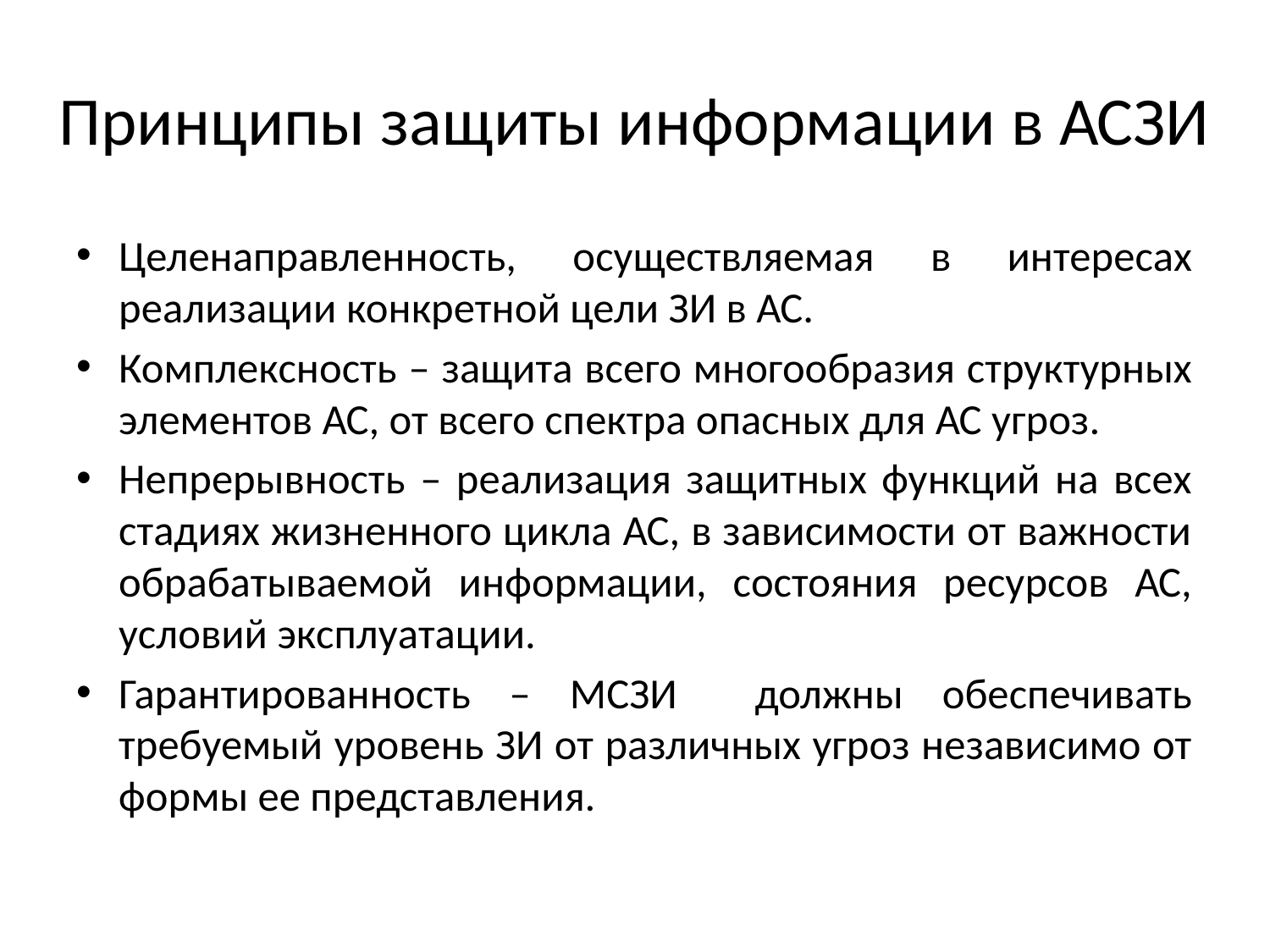

# Принципы защиты информации в АСЗИ
Целенаправленность, осуществляемая в интересах реализации конкретной цели ЗИ в АС.
Комплексность – защита всего многообразия структурных элементов АС, от всего спектра опасных для АС угроз.
Непрерывность – реализация защитных функций на всех стадиях жизненного цикла АС, в зависимости от важности обрабатываемой информации, состояния ресурсов АС, условий эксплуатации.
Гарантированность – МСЗИ  должны обеспечивать требуемый уровень ЗИ от различных угроз независимо от формы ее представления.